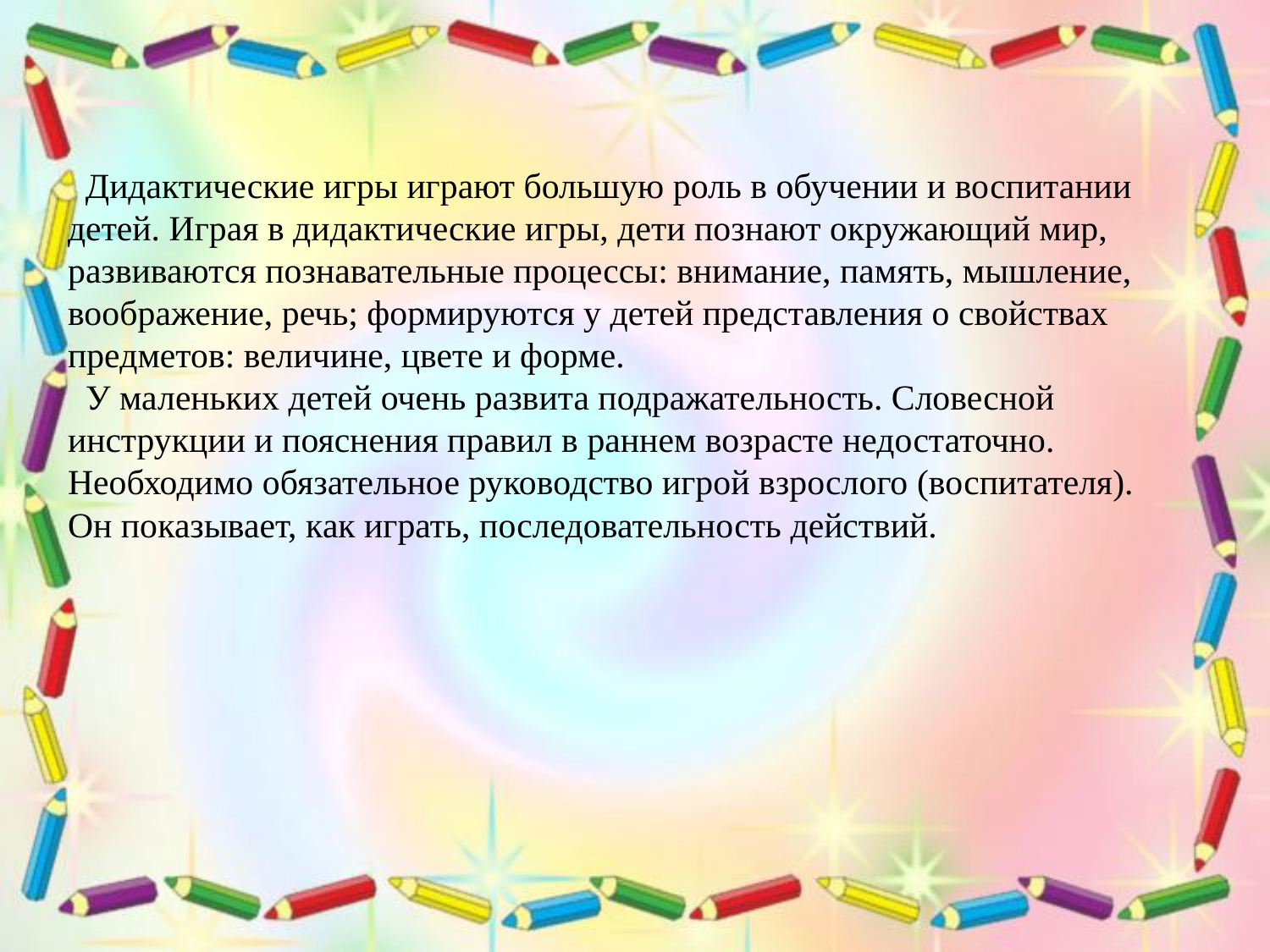

# Дидактические игры играют большую роль в обучении и воспитании детей. Играя в дидактические игры, дети познают окружающий мир, развиваются познавательные процессы: внимание, память, мышление, воображение, речь; формируются у детей представления о свойствах предметов: величине, цвете и форме. У маленьких детей очень развита подражательность. Словесной инструкции и пояснения правил в раннем возрасте недостаточно. Необходимо обязательное руководство игрой взрослого (воспитателя). Он показывает, как играть, последовательность действий.